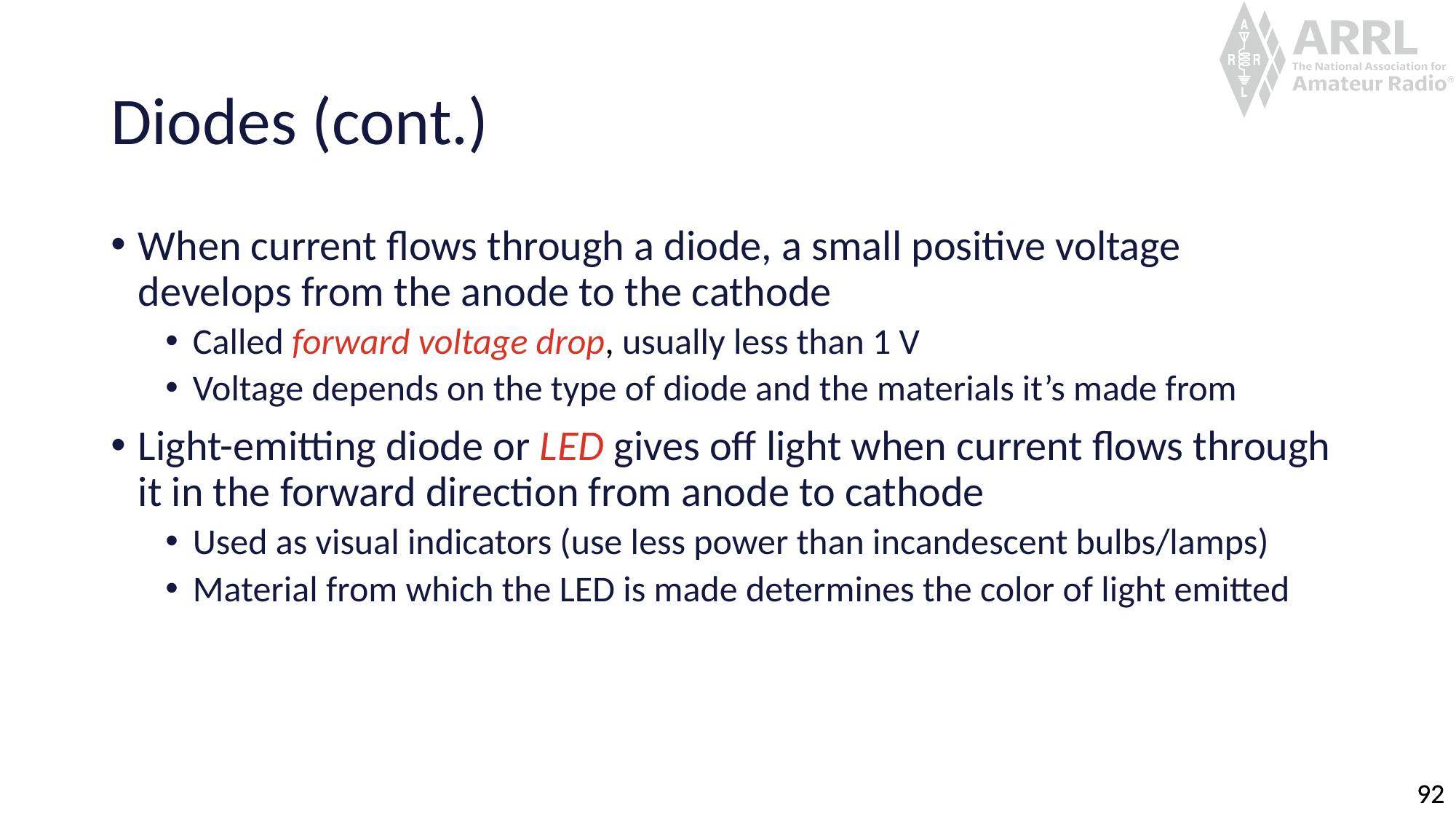

# Diodes (cont.)
When current flows through a diode, a small positive voltage develops from the anode to the cathode
Called forward voltage drop, usually less than 1 V
Voltage depends on the type of diode and the materials it’s made from
Light-emitting diode or LED gives off light when current flows through it in the forward direction from anode to cathode
Used as visual indicators (use less power than incandescent bulbs/lamps)
Material from which the LED is made determines the color of light emitted